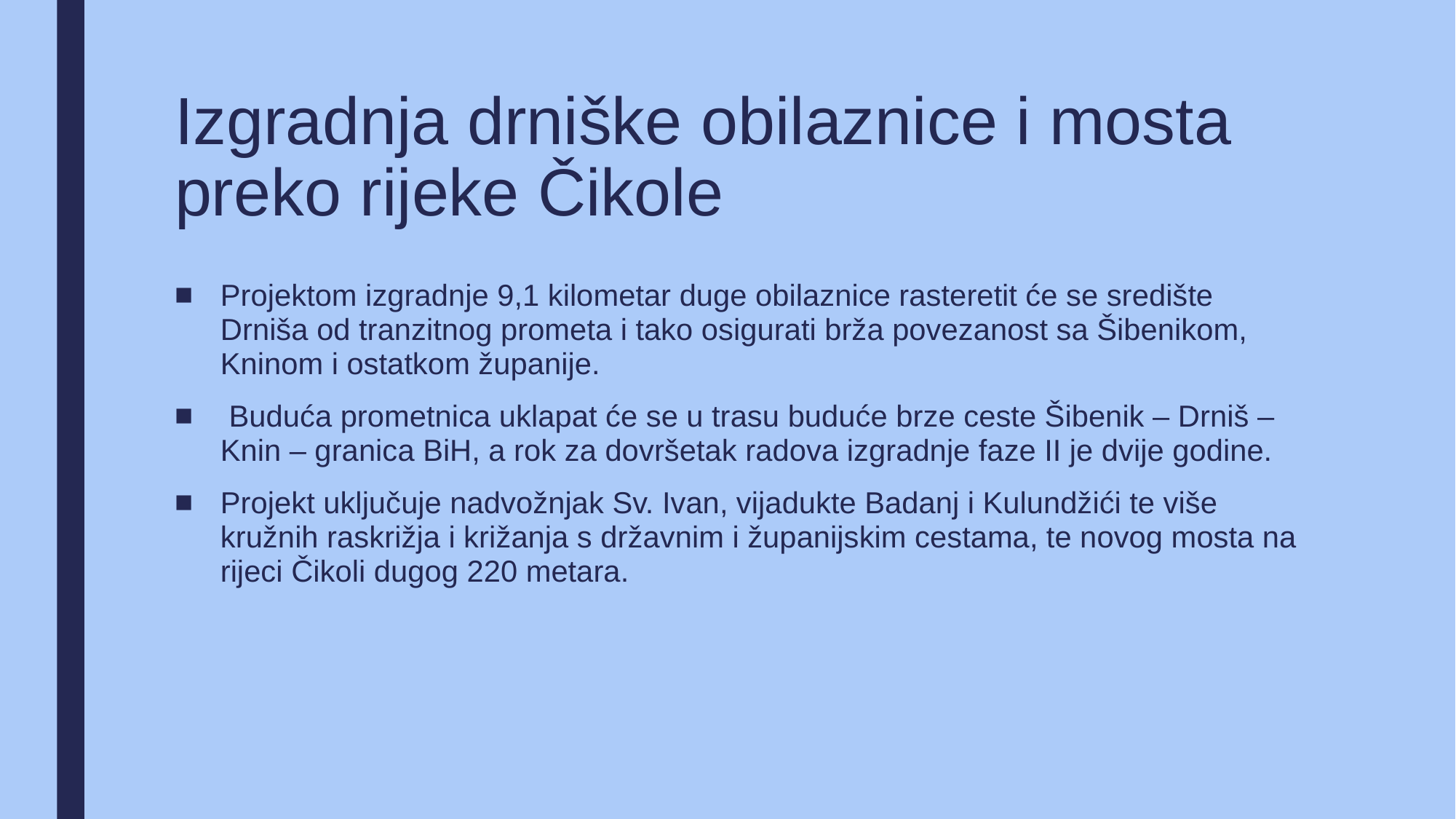

# Izgradnja drniške obilaznice i mosta preko rijeke Čikole
Projektom izgradnje 9,1 kilometar duge obilaznice rasteretit će se središte Drniša od tranzitnog prometa i tako osigurati brža povezanost sa Šibenikom, Kninom i ostatkom županije.
 Buduća prometnica uklapat će se u trasu buduće brze ceste Šibenik – Drniš – Knin – granica BiH, a rok za dovršetak radova izgradnje faze II je dvije godine.
Projekt uključuje nadvožnjak Sv. Ivan, vijadukte Badanj i Kulundžići te više kružnih raskrižja i križanja s državnim i županijskim cestama, te novog mosta na rijeci Čikoli dugog 220 metara.